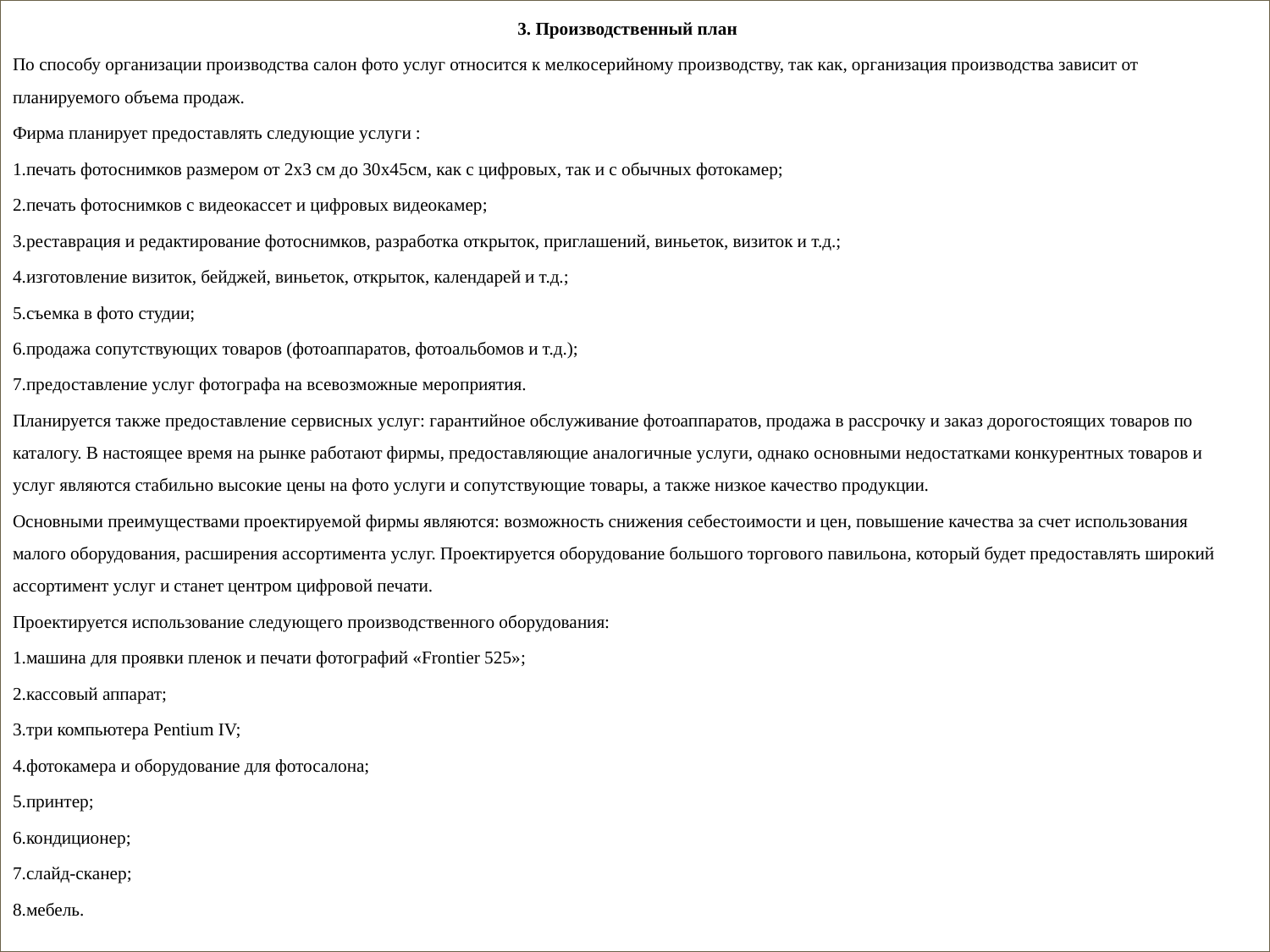

3. Производственный план
По способу организации производства салон фото услуг относится к мелкосерийному производству, так как, организация производства зависит от планируемого объема продаж.
Фирма планирует предоставлять следующие услуги :
1.печать фотоснимков размером от 2х3 см до 30х45см, как с цифровых, так и с обычных фотокамер;
2.печать фотоснимков с видеокассет и цифровых видеокамер;
3.реставрация и редактирование фотоснимков, разработка открыток, приглашений, виньеток, визиток и т.д.;
4.изготовление визиток, бейджей, виньеток, открыток, календарей и т.д.;
5.съемка в фото студии;
6.продажа сопутствующих товаров (фотоаппаратов, фотоальбомов и т.д.);
7.предоставление услуг фотографа на всевозможные мероприятия.
Планируется также предоставление сервисных услуг: гарантийное обслуживание фотоаппаратов, продажа в рассрочку и заказ дорогостоящих товаров по каталогу. В настоящее время на рынке работают фирмы, предоставляющие аналогичные услуги, однако основными недостатками конкурентных товаров и услуг являются стабильно высокие цены на фото услуги и сопутствующие товары, а также низкое качество продукции.
Основными преимуществами проектируемой фирмы являются: возможность снижения себестоимости и цен, повышение качества за счет использования малого оборудования, расширения ассортимента услуг. Проектируется оборудование большого торгового павильона, который будет предоставлять широкий ассортимент услуг и станет центром цифровой печати.
Проектируется использование следующего производственного оборудования:
1.машина для проявки пленок и печати фотографий «Frontier 525»;
2.кассовый аппарат;
3.три компьютера Pentium IV;
4.фотокамера и оборудование для фотосалона;
5.принтер;
6.кондиционер;
7.слайд-сканер;
8.мебель.